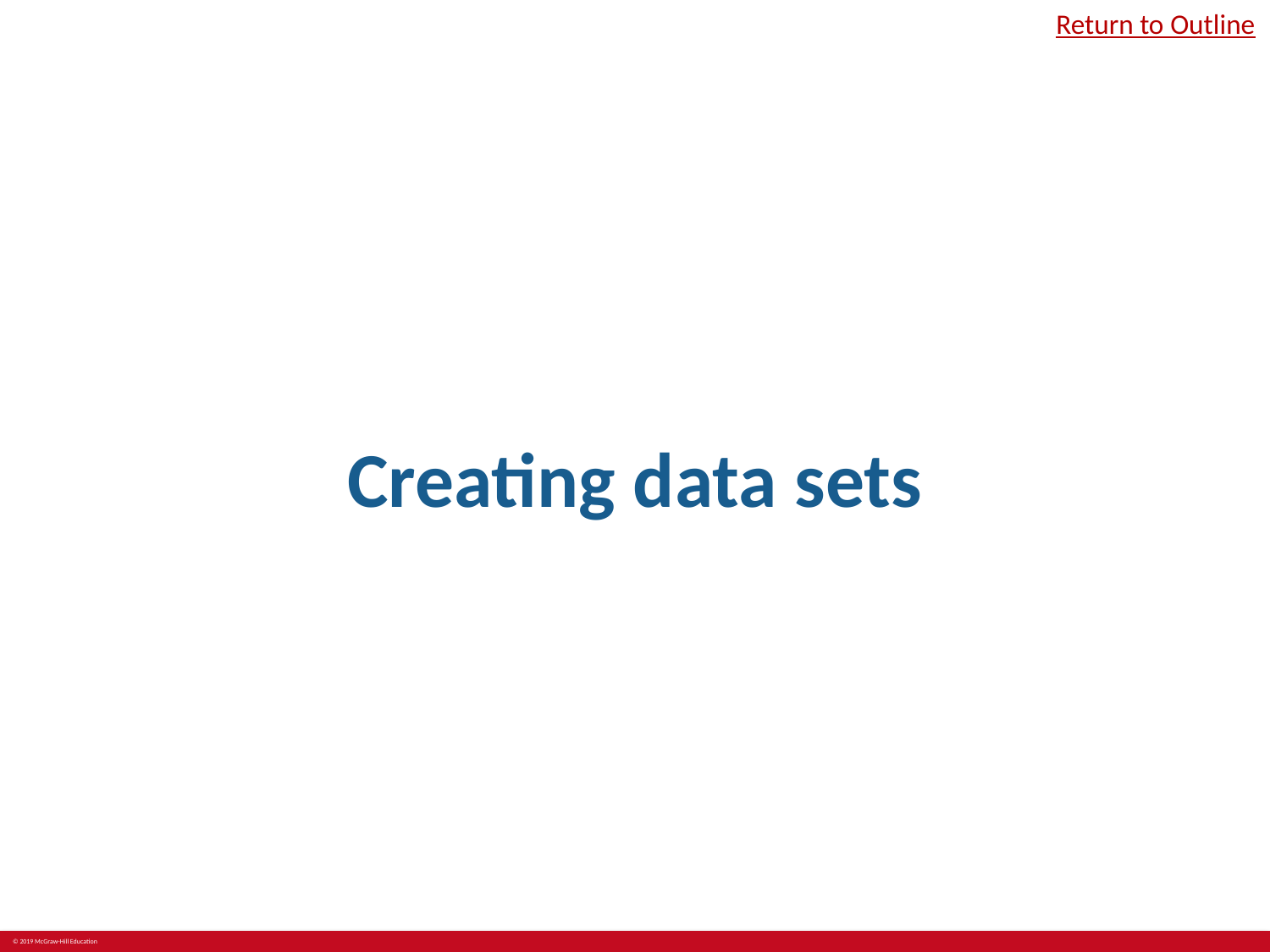

Return to Outline
# Creating data sets